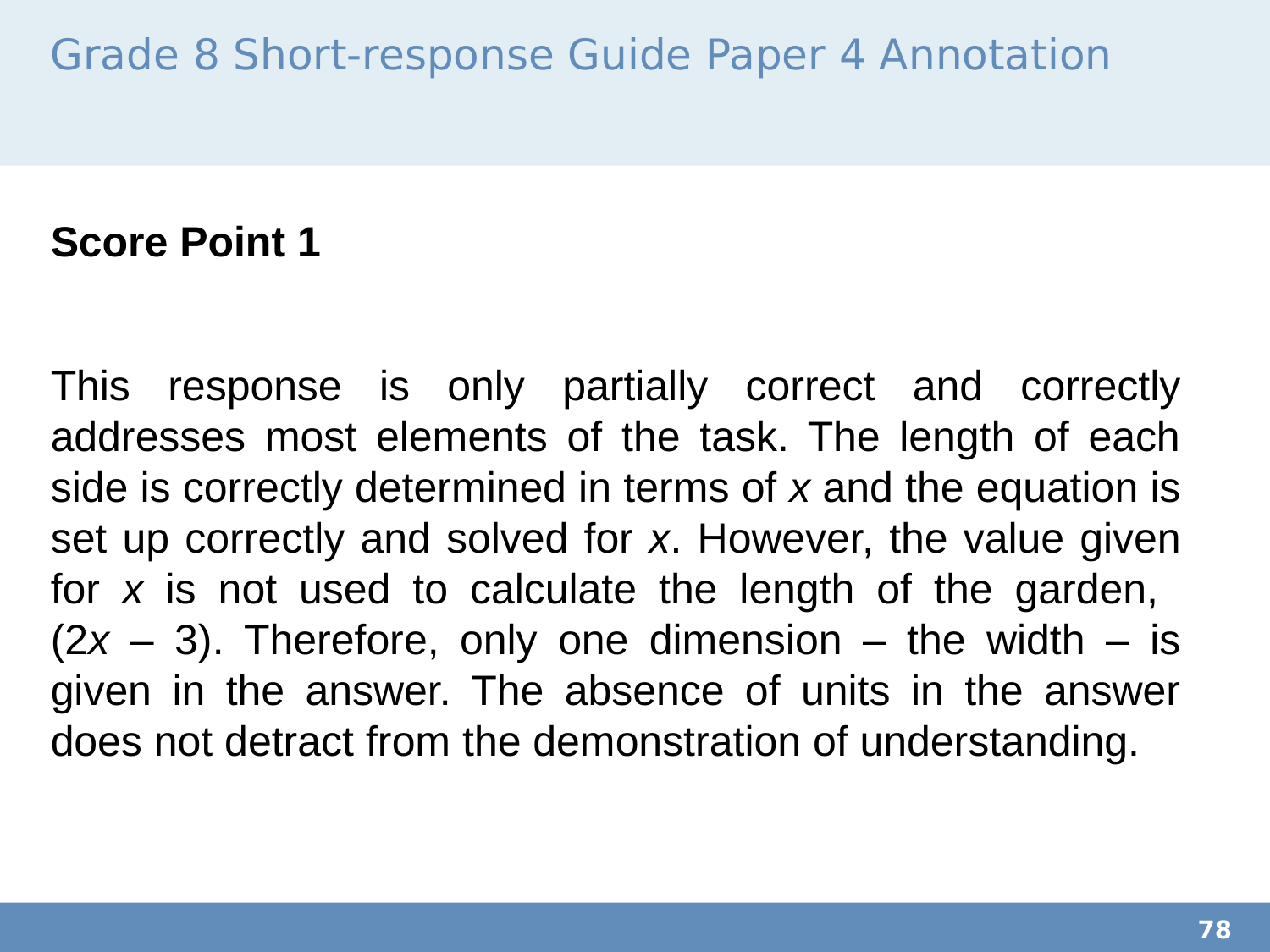

# Grade 8 Short-response Guide Paper 4 Annotation
Score Point 1

This response is only partially correct and correctly addresses most elements of the task. The length of each side is correctly determined in terms of x and the equation is set up correctly and solved for x. However, the value given for x is not used to calculate the length of the garden,
(2x – 3). Therefore, only one dimension – the width – is given in the answer. The absence of units in the answer does not detract from the demonstration of understanding.
78